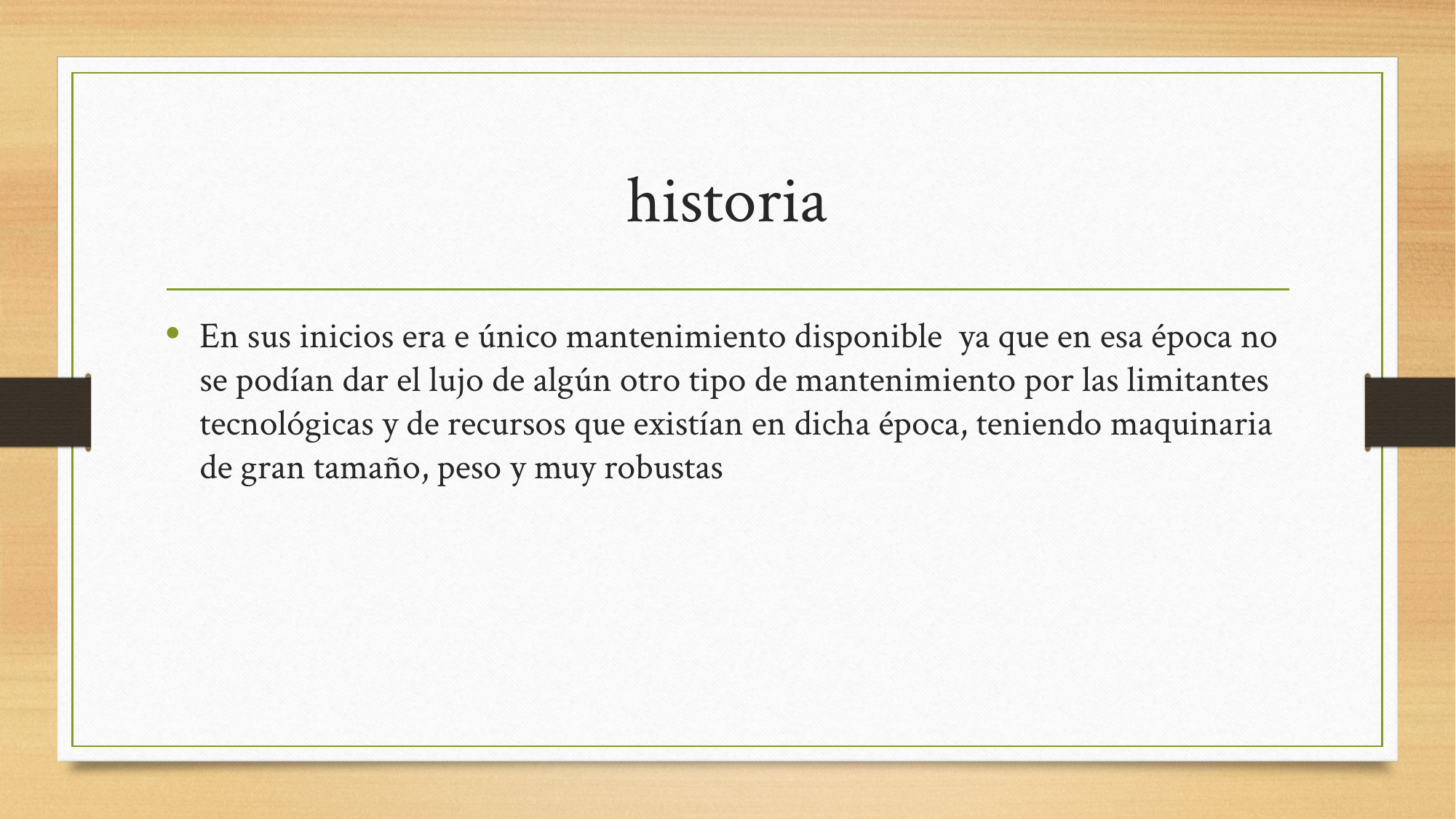

# historia
En sus inicios era e único mantenimiento disponible  ya que en esa época no se podían dar el lujo de algún otro tipo de mantenimiento por las limitantes tecnológicas y de recursos que existían en dicha época, teniendo maquinaria de gran tamaño, peso y muy robustas